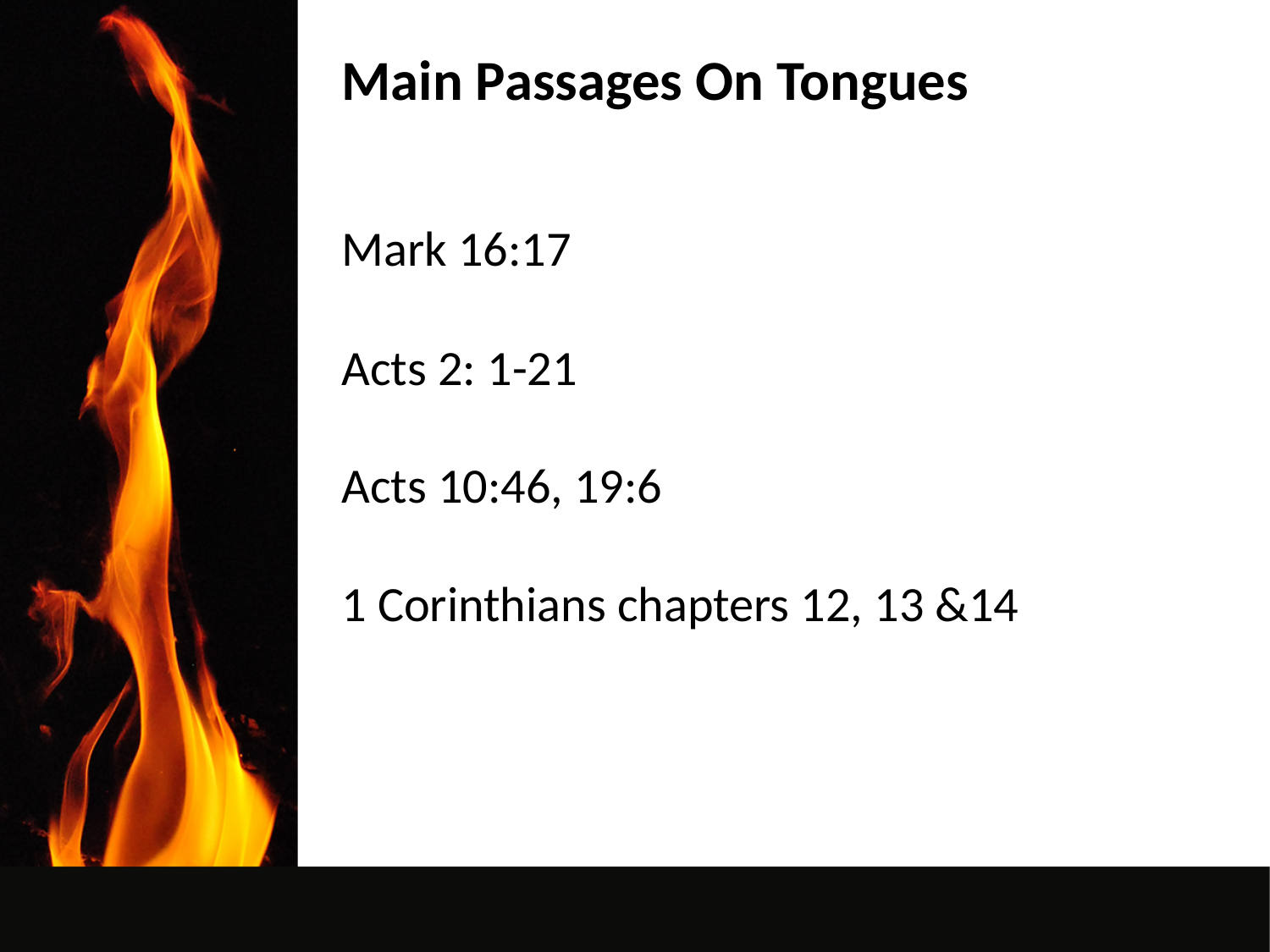

Main Passages On Tongues

Mark 16:17
Acts 2: 1-21
Acts 10:46, 19:6
1 Corinthians chapters 12, 13 &14